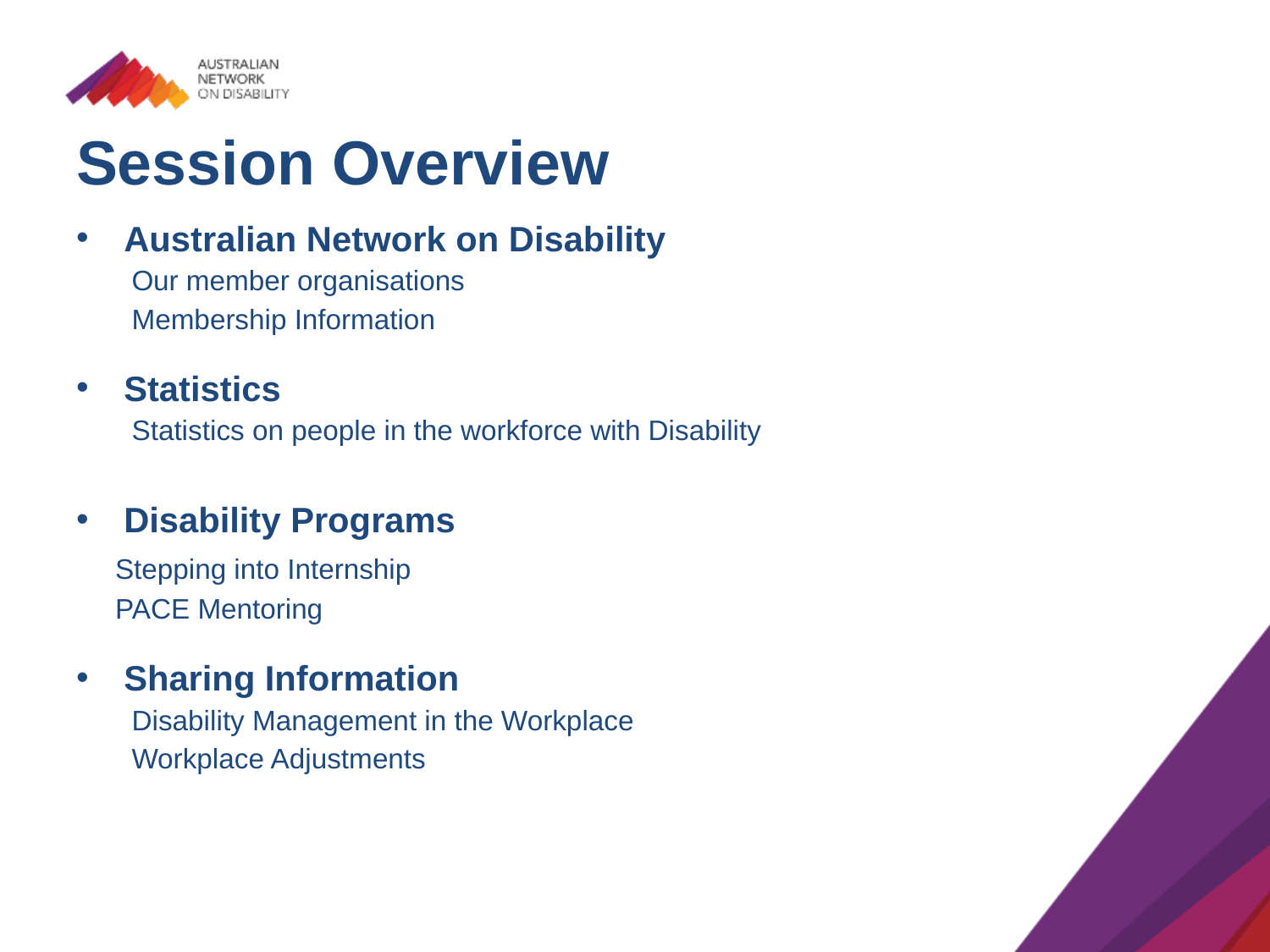

# Session Overview
Australian Network on Disability
Our member organisations
Membership Information

Statistics
Statistics on people in the workforce with Disability

Disability Programs
    Stepping into Internship
     PACE Mentoring

Sharing Information
Disability Management in the Workplace
Workplace Adjustments